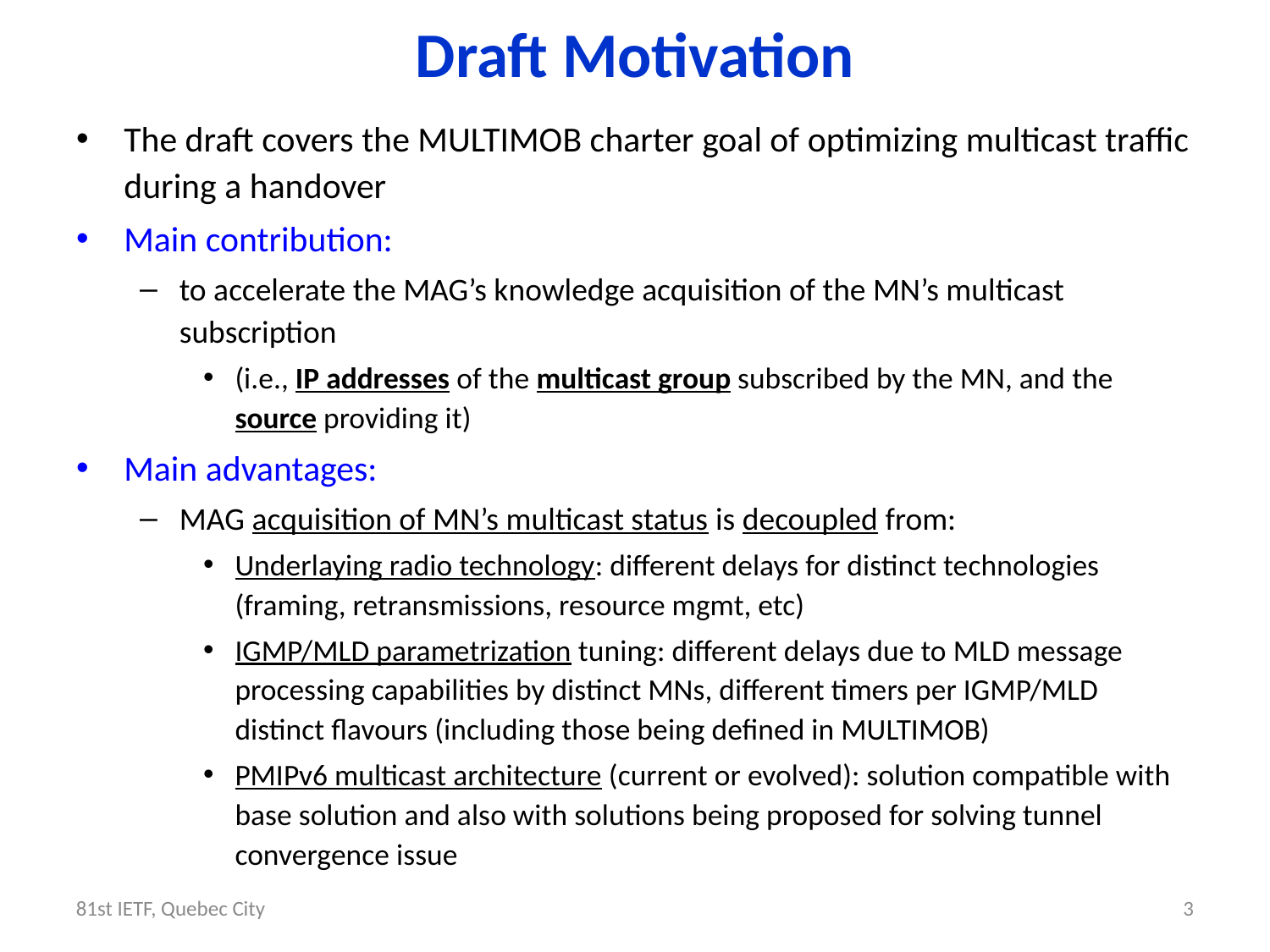

Draft Motivation
The draft covers the MULTIMOB charter goal of optimizing multicast traffic during a handover
Main contribution:
to accelerate the MAG’s knowledge acquisition of the MN’s multicast subscription
(i.e., IP addresses of the multicast group subscribed by the MN, and the source providing it)
Main advantages:
MAG acquisition of MN’s multicast status is decoupled from:
Underlaying radio technology: different delays for distinct technologies (framing, retransmissions, resource mgmt, etc)
IGMP/MLD parametrization tuning: different delays due to MLD message processing capabilities by distinct MNs, different timers per IGMP/MLD distinct flavours (including those being defined in MULTIMOB)
PMIPv6 multicast architecture (current or evolved): solution compatible with base solution and also with solutions being proposed for solving tunnel convergence issue
81st IETF, Quebec City
3